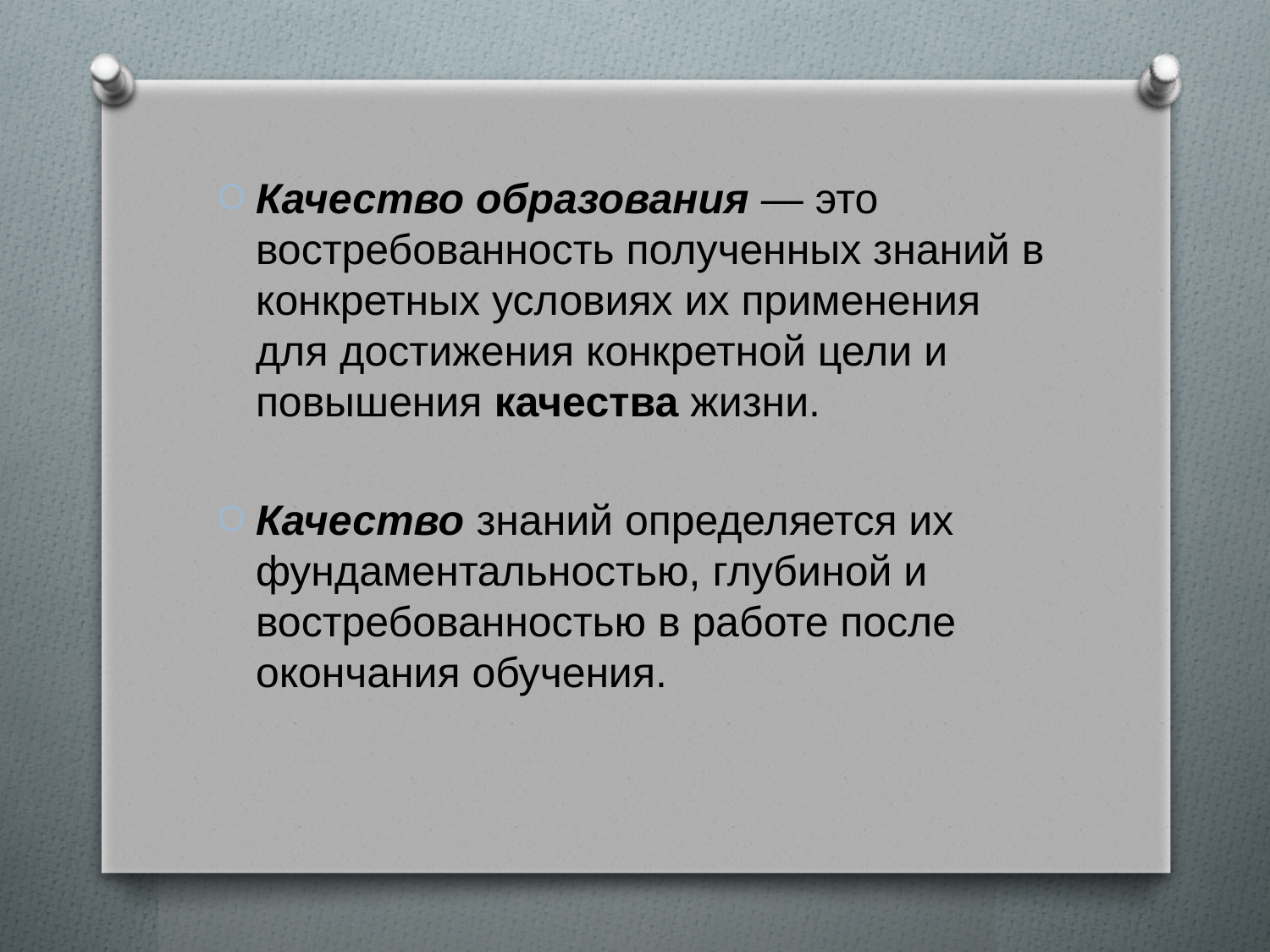

Качество образования — это востребованность полученных знаний в конкретных условиях их применения для достижения конкретной цели и повышения качества жизни.

Качество знаний определяется их фундаментальностью, глубиной и востребованностью в работе после окончания обучения.